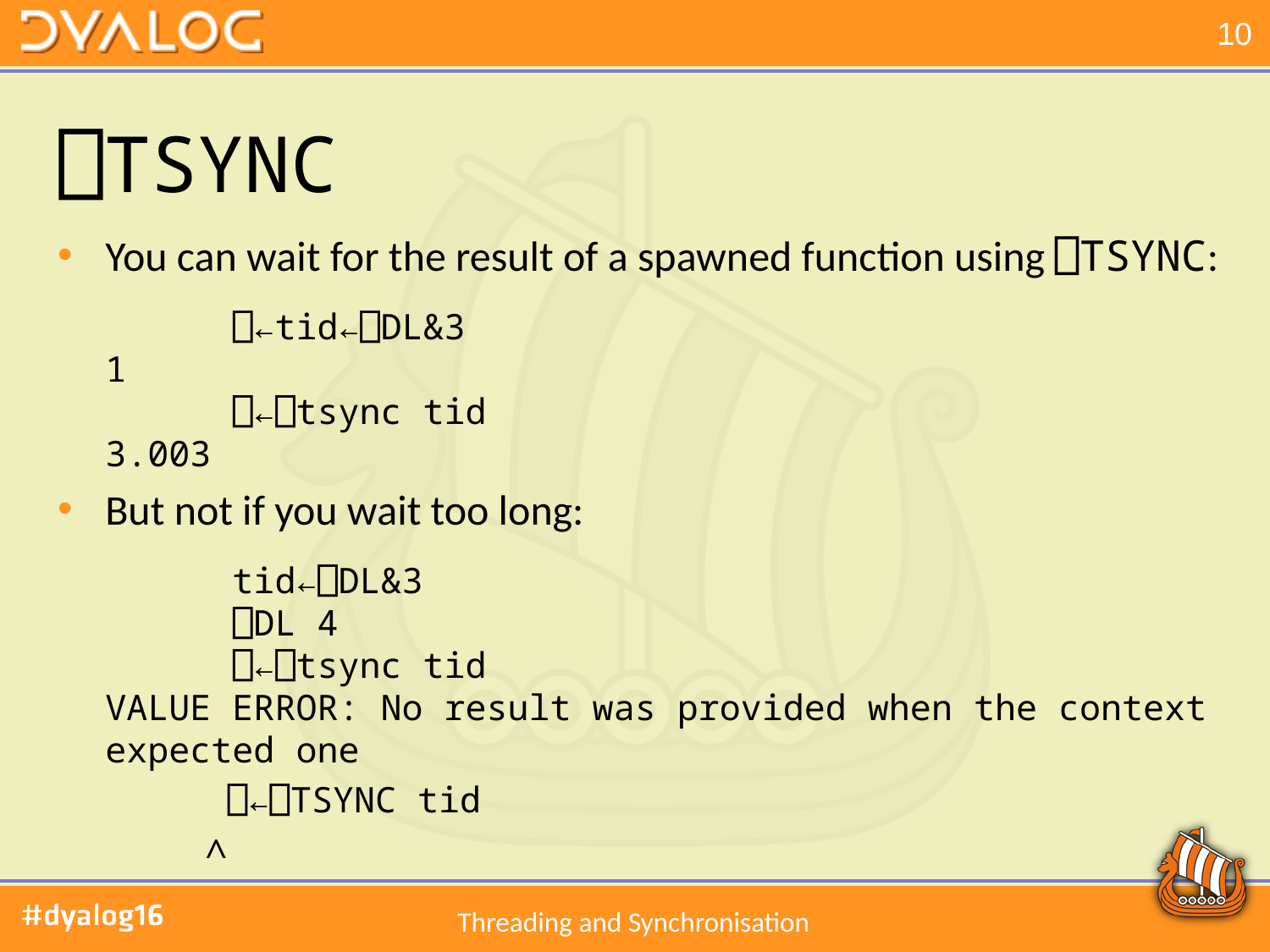

# ⎕TSYNC
You can wait for the result of a spawned function using ⎕TSYNC:
      ⎕←tid←⎕DL&3
1
      ⎕←⎕tsync tid
3.003
But not if you wait too long:
      tid←⎕DL&3
      ⎕DL 4
      ⎕←⎕tsync tid
VALUE ERROR: No result was provided when the context expected one
        ⎕←⎕TSYNC tid
       ∧

Threading and Synchronisation